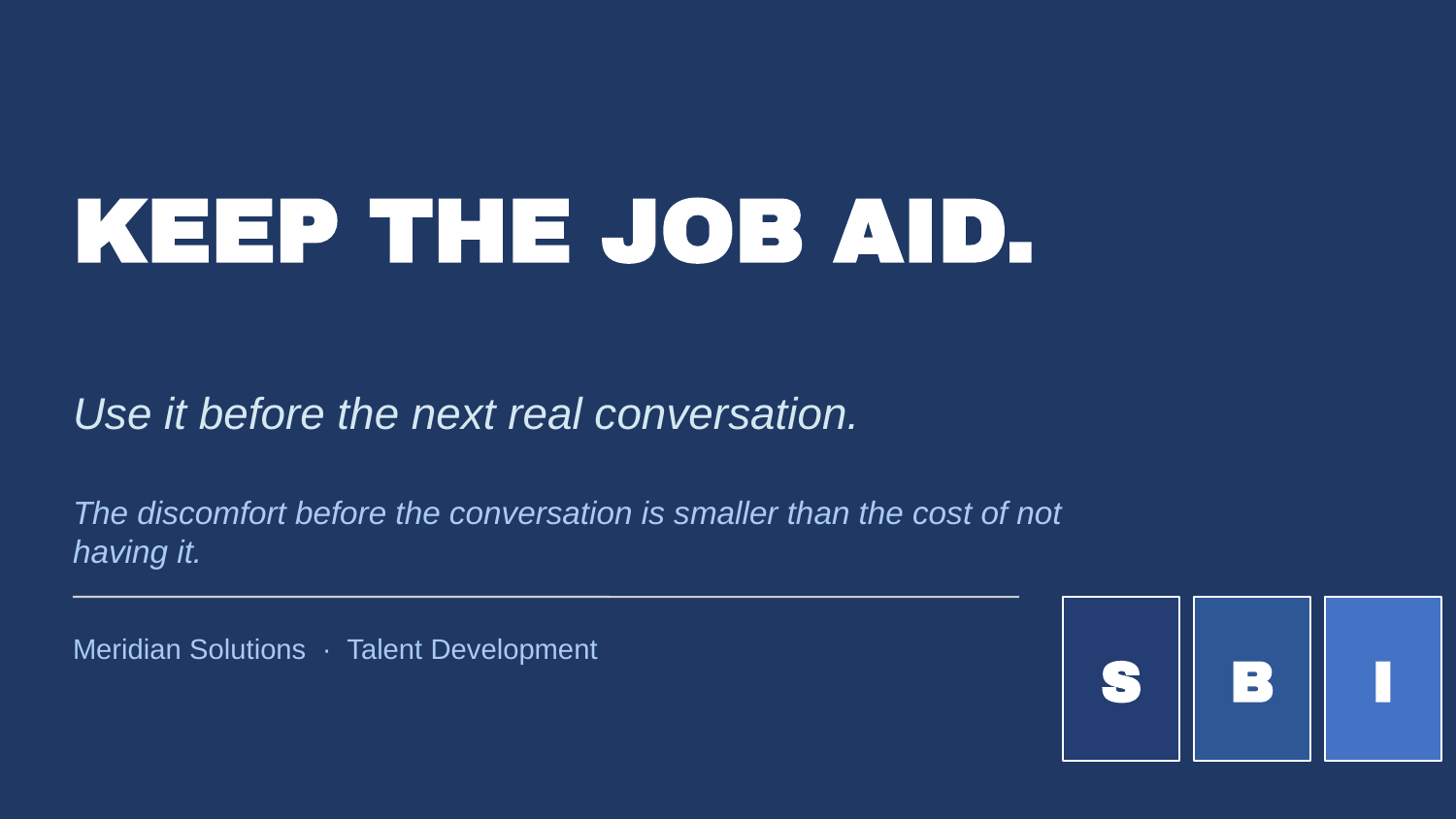

KEEP THE JOB AID.
Use it before the next real conversation.
The discomfort before the conversation is smaller than the cost of not having it.

S

B

I
Meridian Solutions  ·  Talent Development